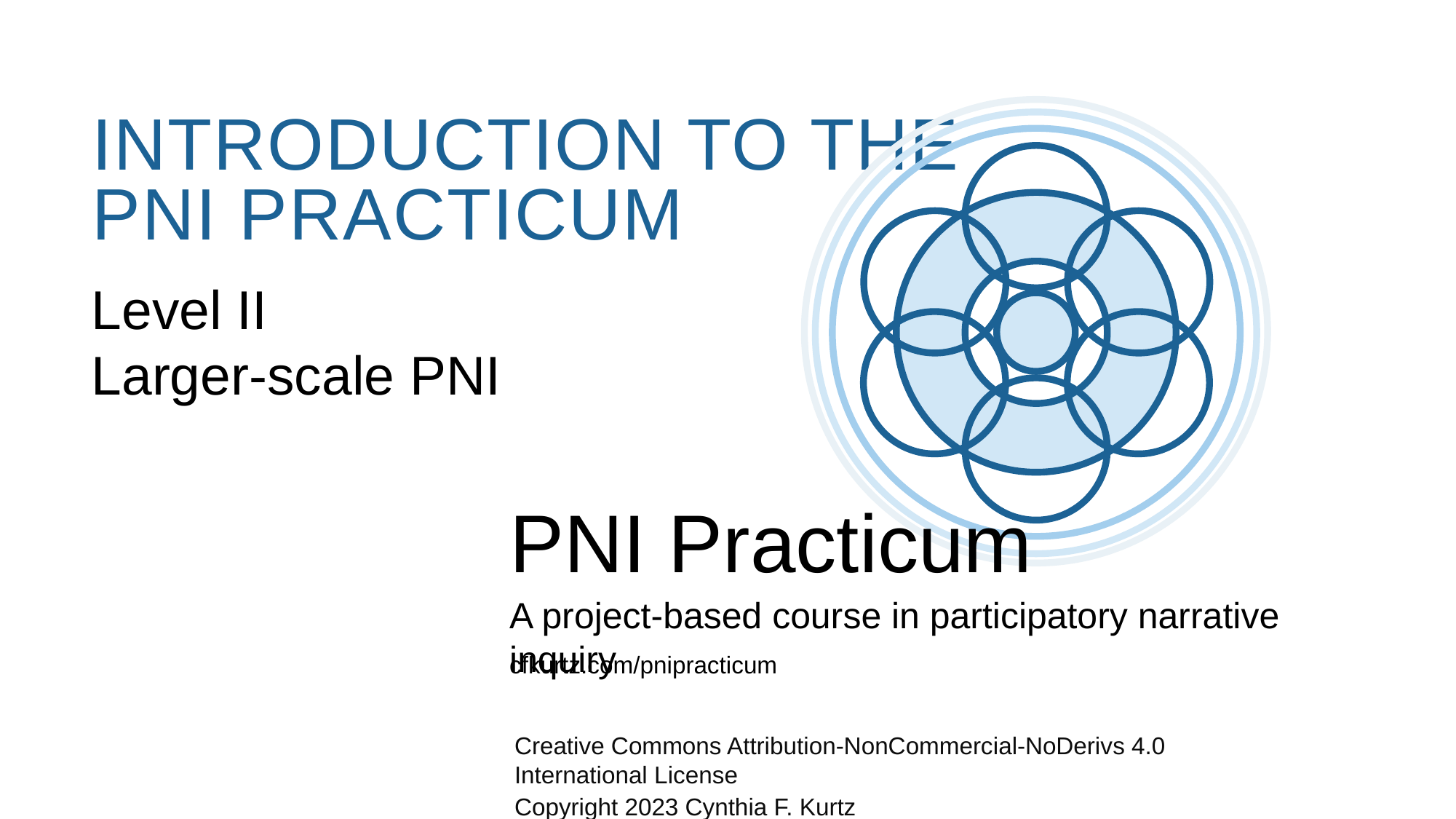

# Introduction to the PNI Practicum

Level II
Larger-scale PNI
PNI Practicum
A project-based course in participatory narrative inquiry
cfkurtz.com/pnipracticum
Creative Commons Attribution-NonCommercial-NoDerivs 4.0 International License
Copyright 2023 Cynthia F. Kurtz